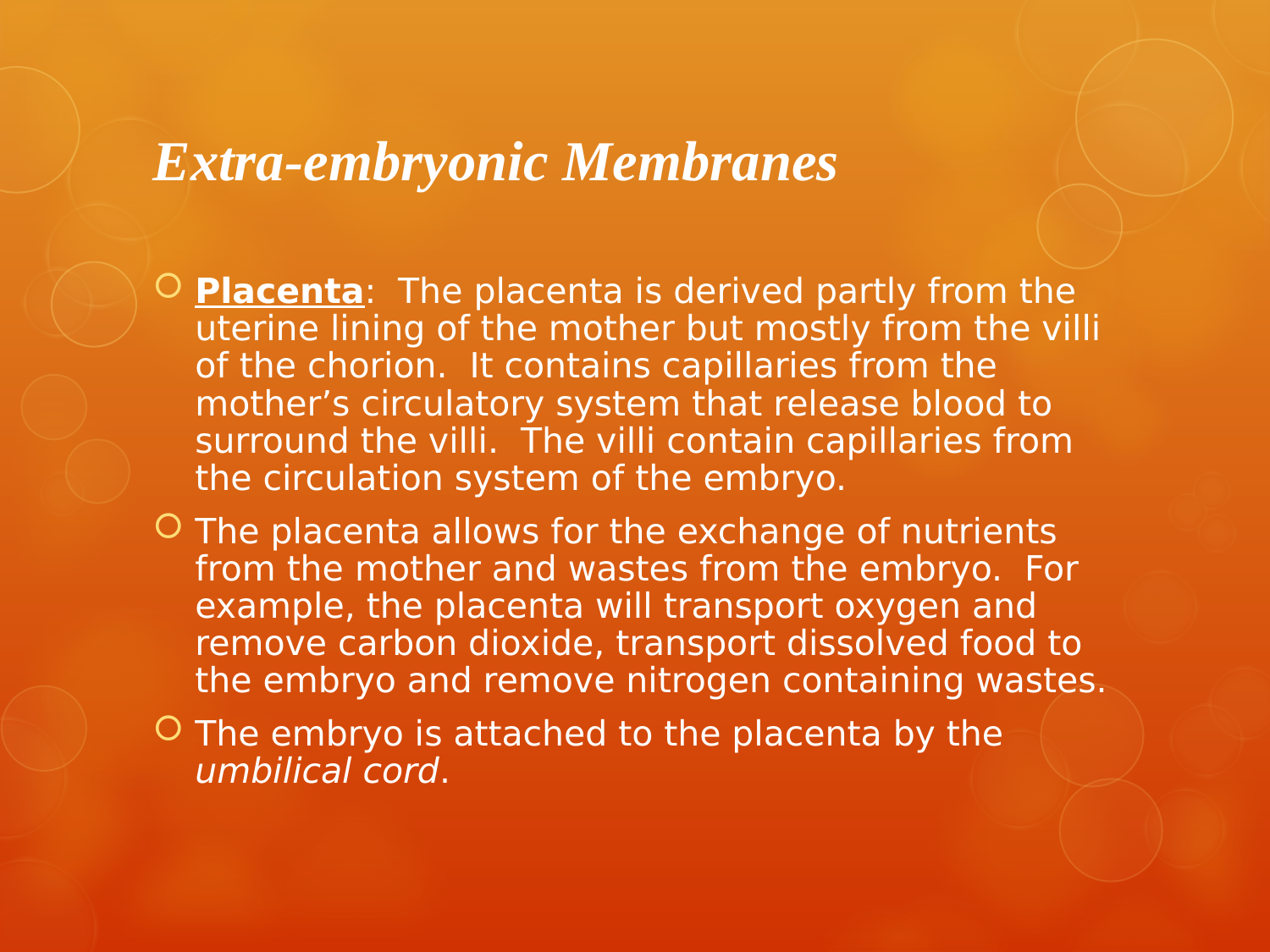

# Extra-embryonic Membranes
Placenta:  The placenta is derived partly from the uterine lining of the mother but mostly from the villi of the chorion.  It contains capillaries from the mother’s circulatory system that release blood to surround the villi.  The villi contain capillaries from the circulation system of the embryo.
The placenta allows for the exchange of nutrients from the mother and wastes from the embryo.  For example, the placenta will transport oxygen and remove carbon dioxide, transport dissolved food to the embryo and remove nitrogen containing wastes.
The embryo is attached to the placenta by the umbilical cord.